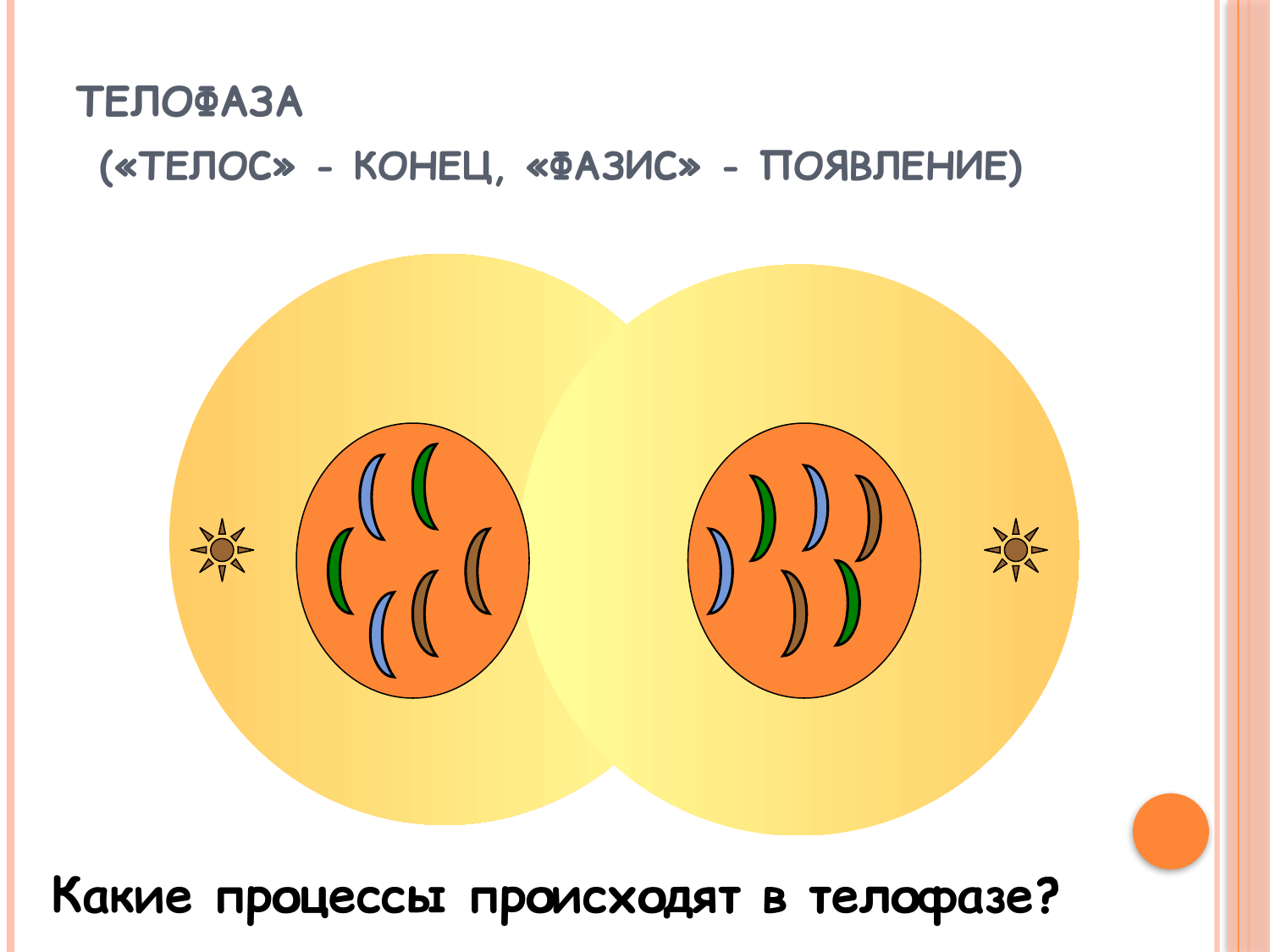

# Телофаза («телос» - конец, «фазис» - появление)

Какие процессы происходят в телофазе?